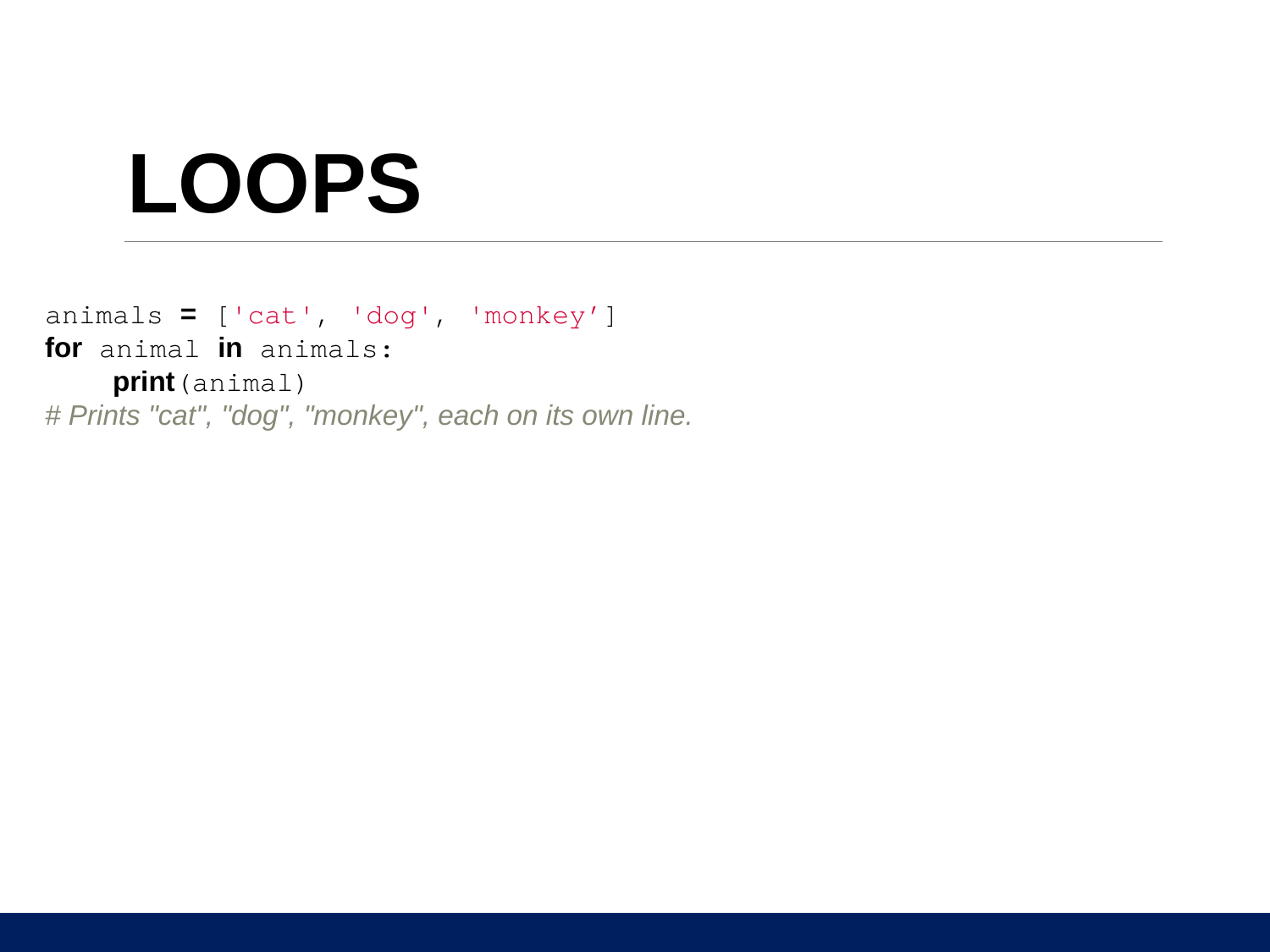

LOOPS

animals = ['cat', 'dog', 'monkey’]
for animal in animals:
    print(animal)
# Prints "cat", "dog", "monkey", each on its own line.